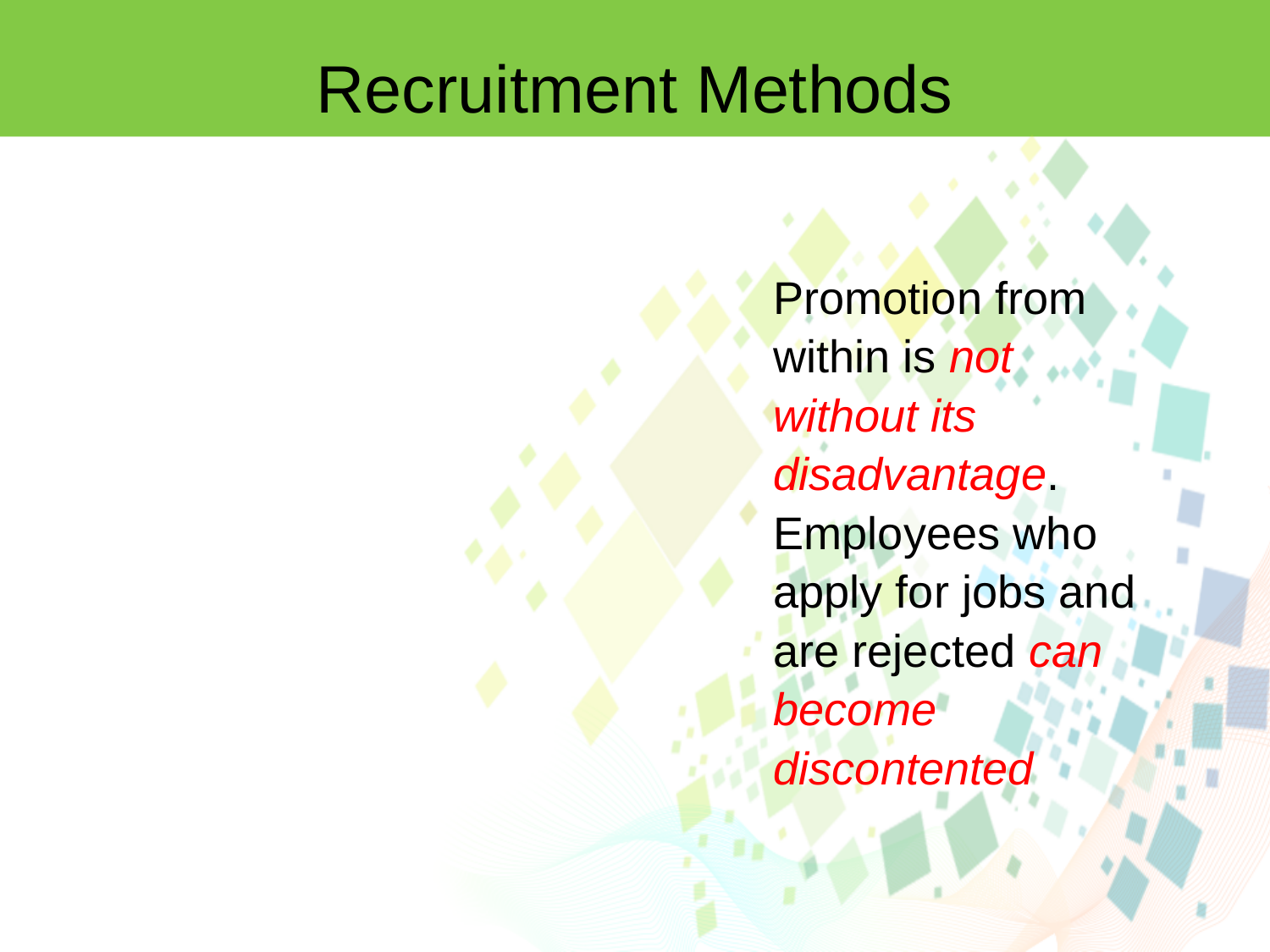

Recruitment Methods
Promotion from within is not without its disadvantage. Employees who apply for jobs and are rejected can become discontented